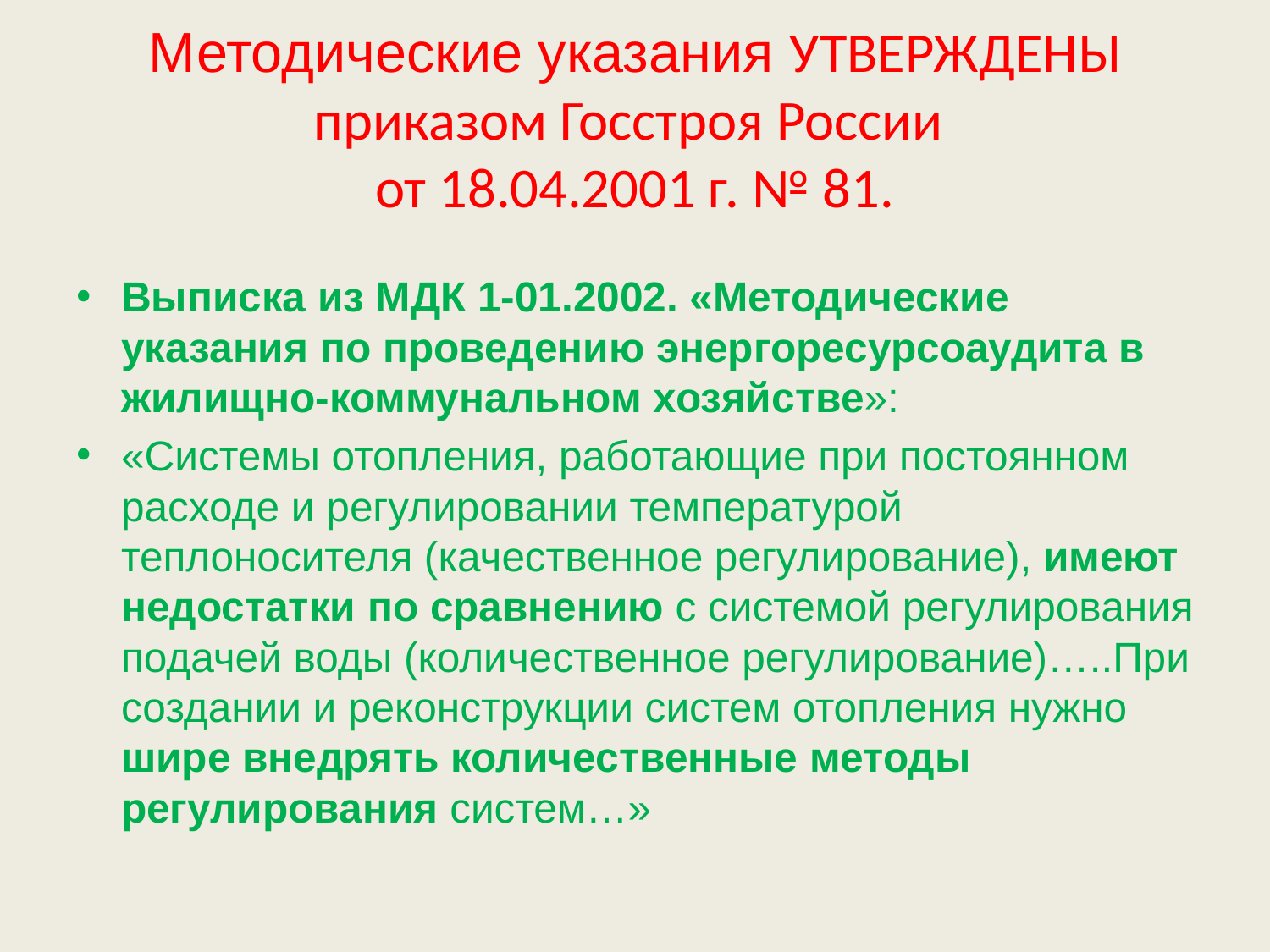

# Методические указания УТВЕРЖДЕНЫ приказом Госстроя России от 18.04.2001 г. № 81.

Выписка из МДК 1-01.2002. «Методические указания по проведению энергоресурсоаудита в жилищно-коммунальном хозяйстве»:
«Системы отопления, работающие при постоянном расходе и регулировании температурой теплоносителя (качественное регулирование), имеют недостатки по сравнению с системой регулирования подачей воды (количественное регулирование)…..При создании и реконструкции систем отопления нужно шире внедрять количественные методы регулирования систем…»